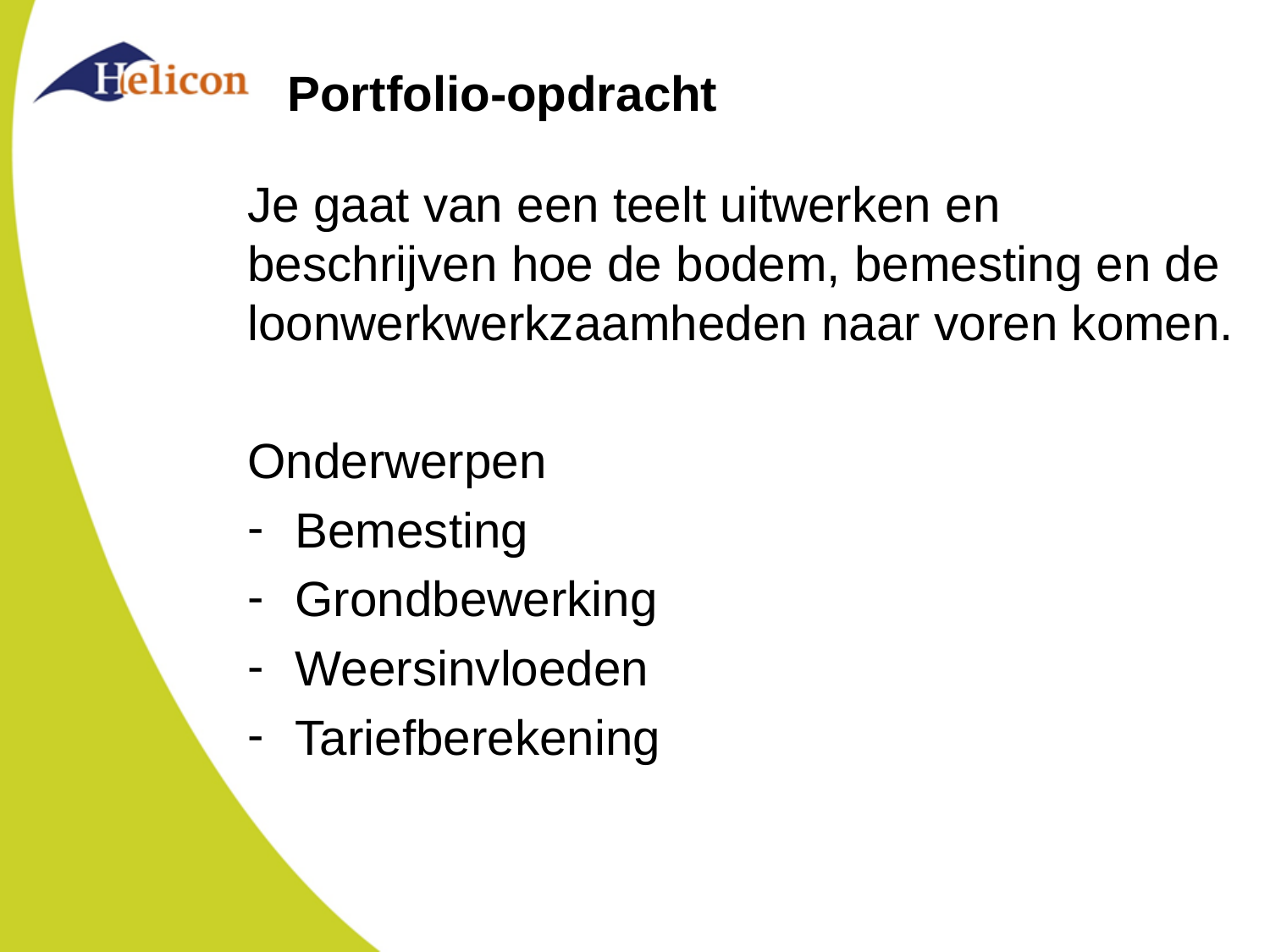

# Portfolio-opdracht
Je gaat van een teelt uitwerken en beschrijven hoe de bodem, bemesting en de loonwerkwerkzaamheden naar voren komen.

Onderwerpen
Bemesting
Grondbewerking
Weersinvloeden
Tariefberekening